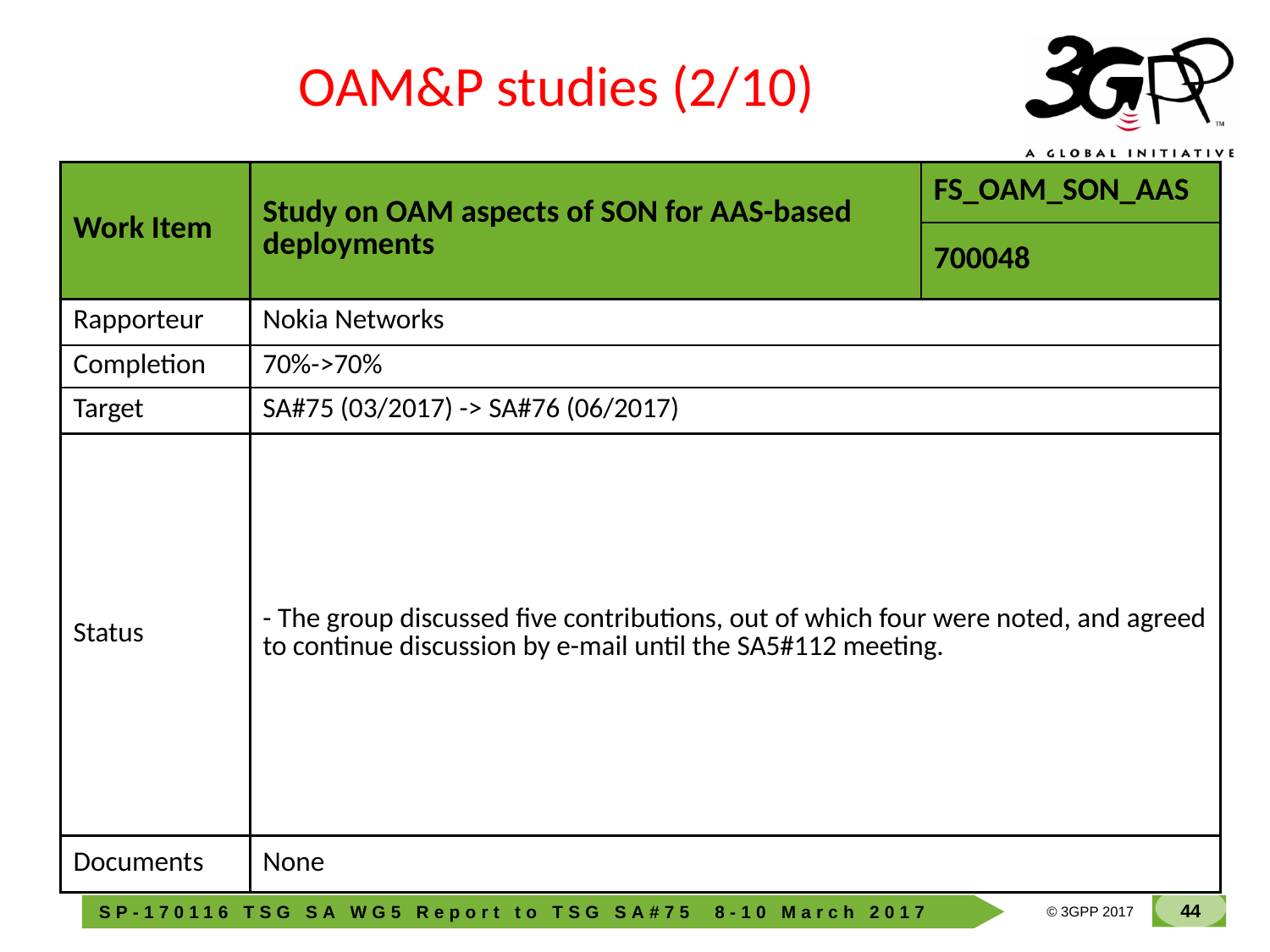

OAM&P studies (2/10)
| Work Item | Study on OAM aspects of SON for AAS-based deployments | FS\_OAM\_SON\_AAS |
| --- | --- | --- |
|  |  | 700048 |
| Rapporteur | Nokia Networks |  |
| Completion | 70%->70% |  |
| Target | SA#75 (03/2017) -> SA#76 (06/2017) |  |
| Status | - The group discussed five contributions, out of which four were noted, and agreed to continue discussion by e-mail until the SA5#112 meeting. |  |
| Documents | None |  |